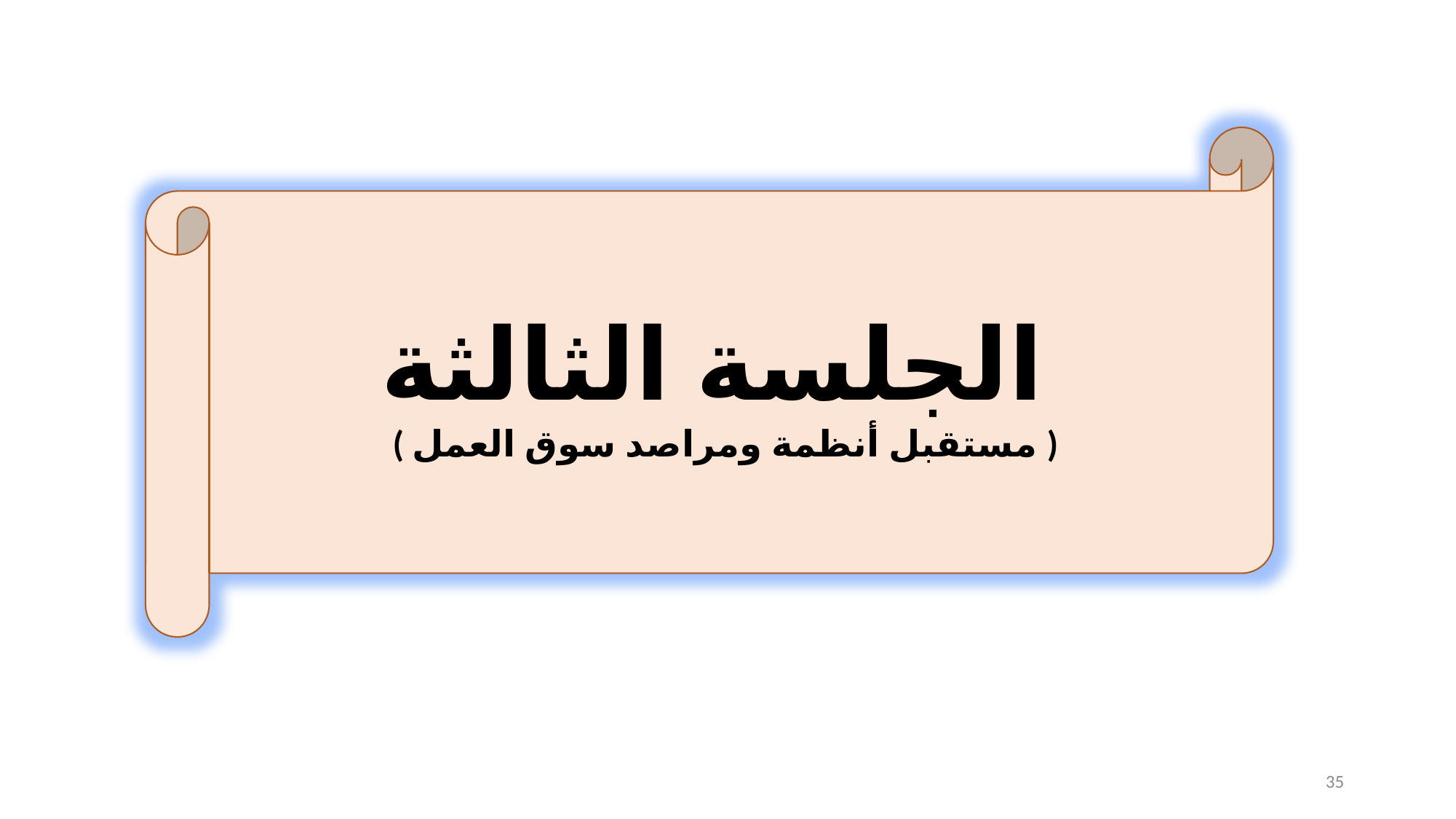

الجلسة الثالثة
( مستقبل أنظمة ومراصد سوق العمل )
35